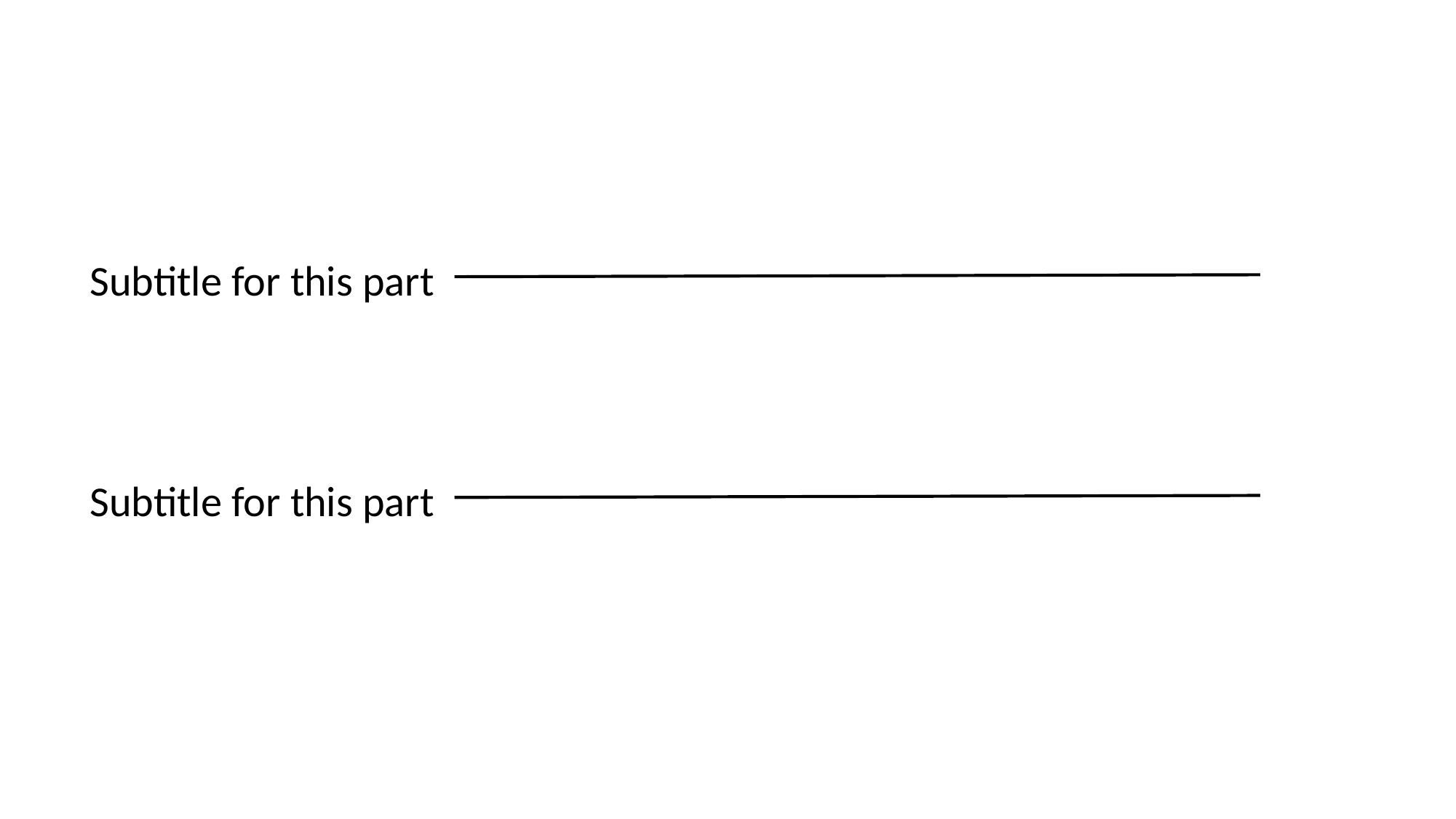

Subtitle for this part
Subtitle for this part